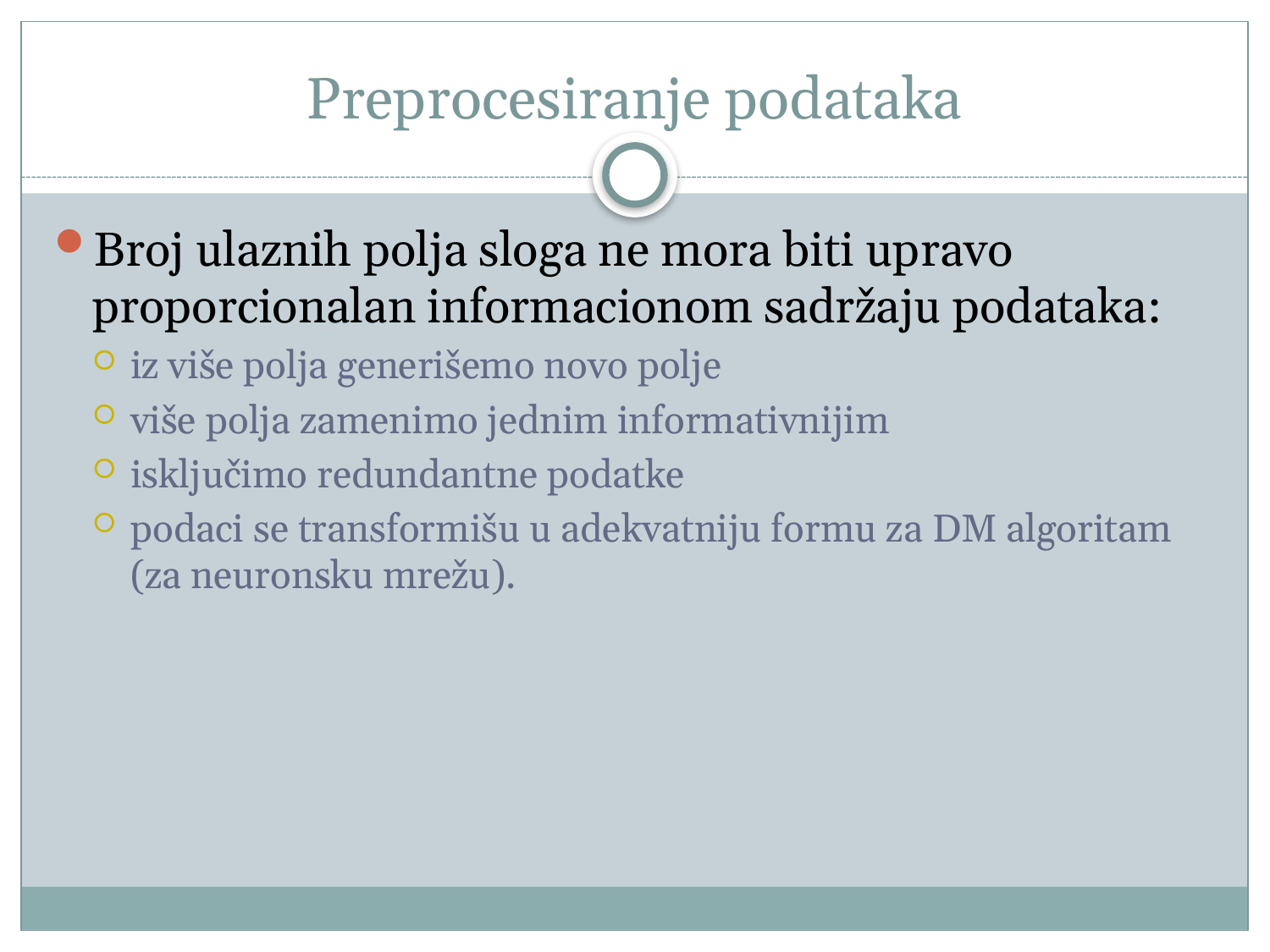

# Preprocesiranje podataka
Broj ulaznih polja sloga ne mora biti upravo proporcionalan informacionom sadržaju podataka:
iz više polja generišemo novo polje
više polja zamenimo jednim informativnijim
isključimo redundantne podatke
podaci se transformišu u adekvatniju formu za DM algoritam (za neuronsku mrežu).